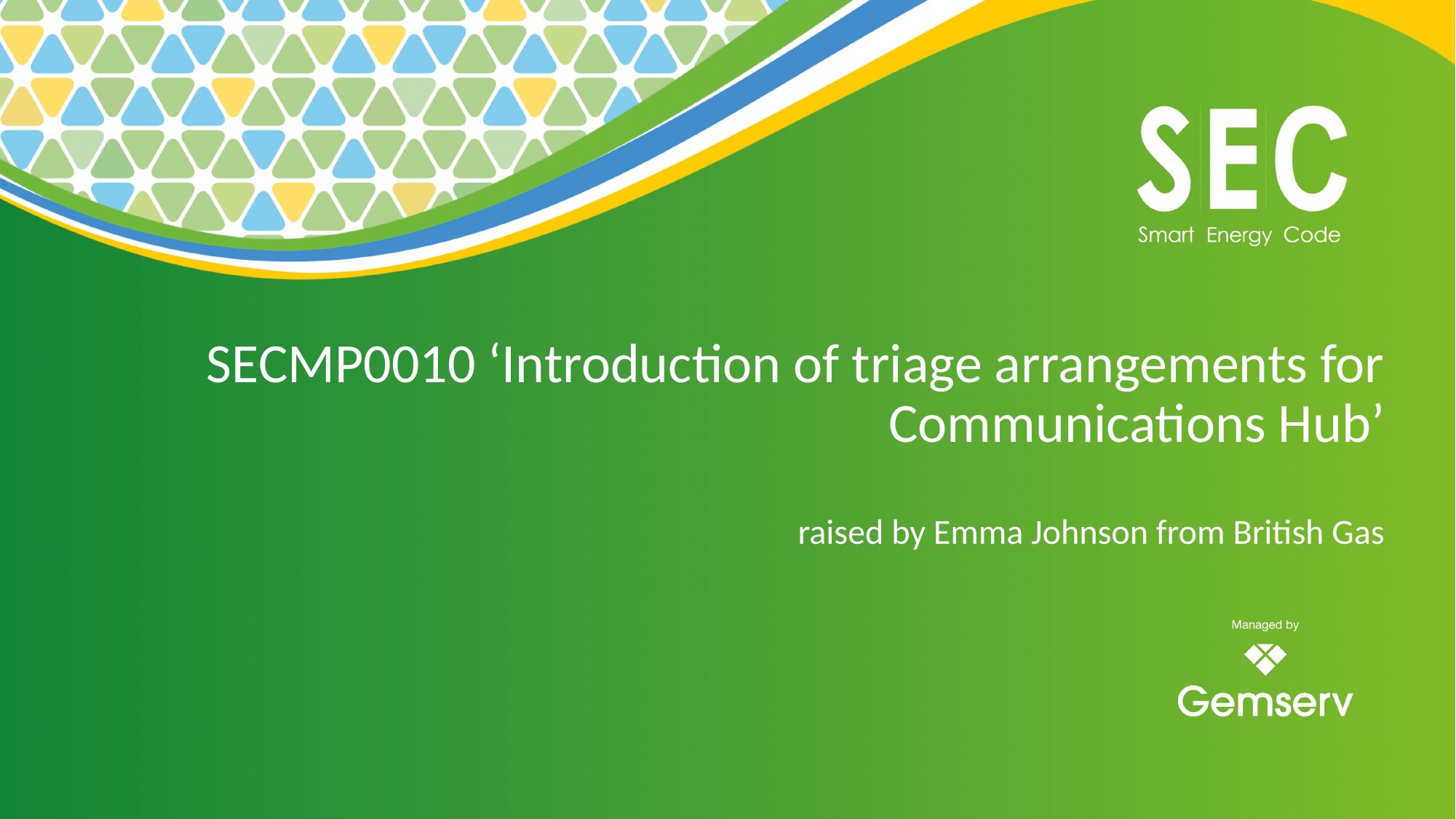

# SECMP0010 ‘Introduction of triage arrangements for Communications Hub’ raised by Emma Johnson from British Gas